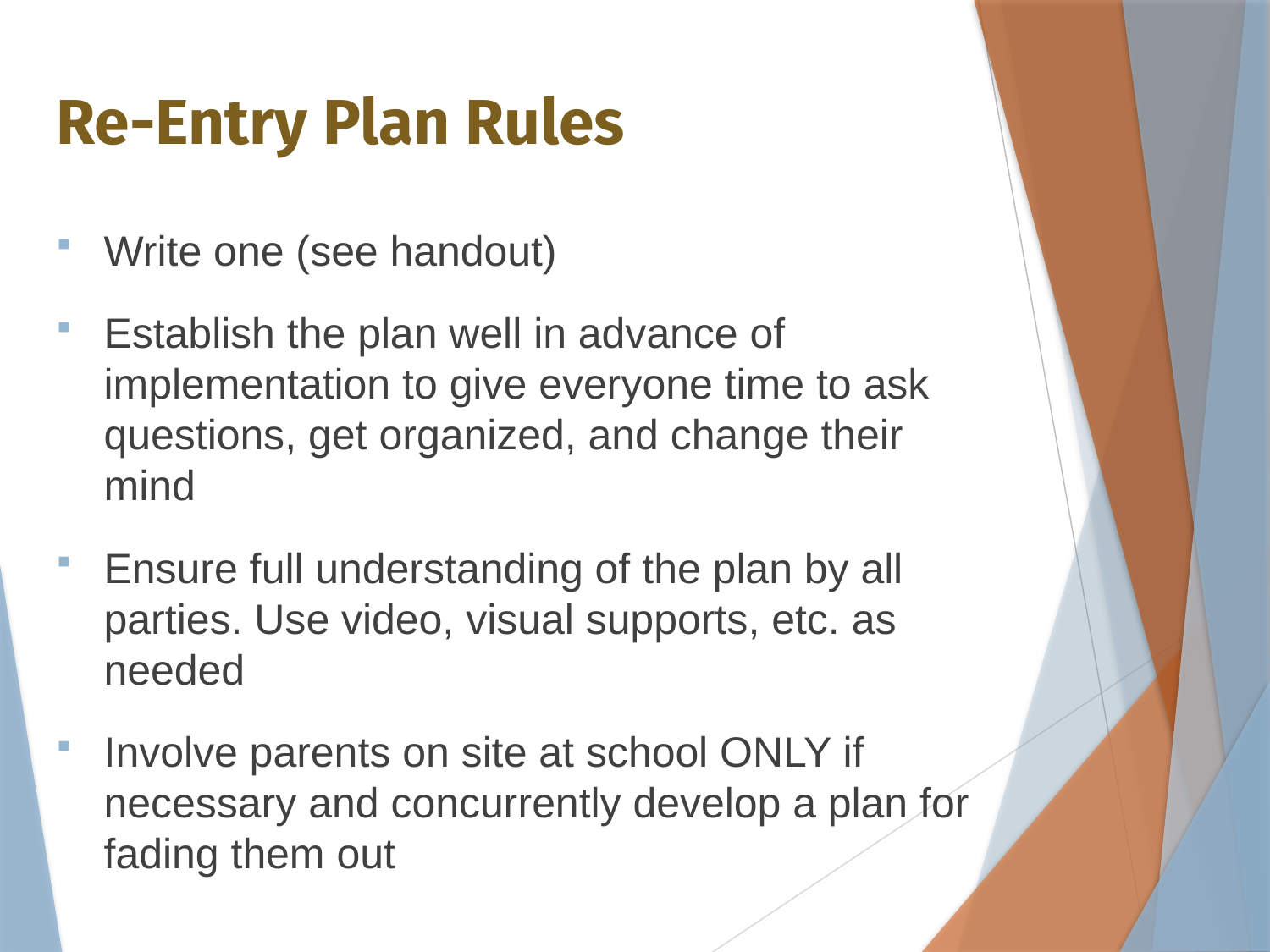

# Re-Entry Plan Rules
Write one (see handout)
Establish the plan well in advance of implementation to give everyone time to ask questions, get organized, and change their mind
Ensure full understanding of the plan by all parties. Use video, visual supports, etc. as needed
Involve parents on site at school ONLY if necessary and concurrently develop a plan for fading them out